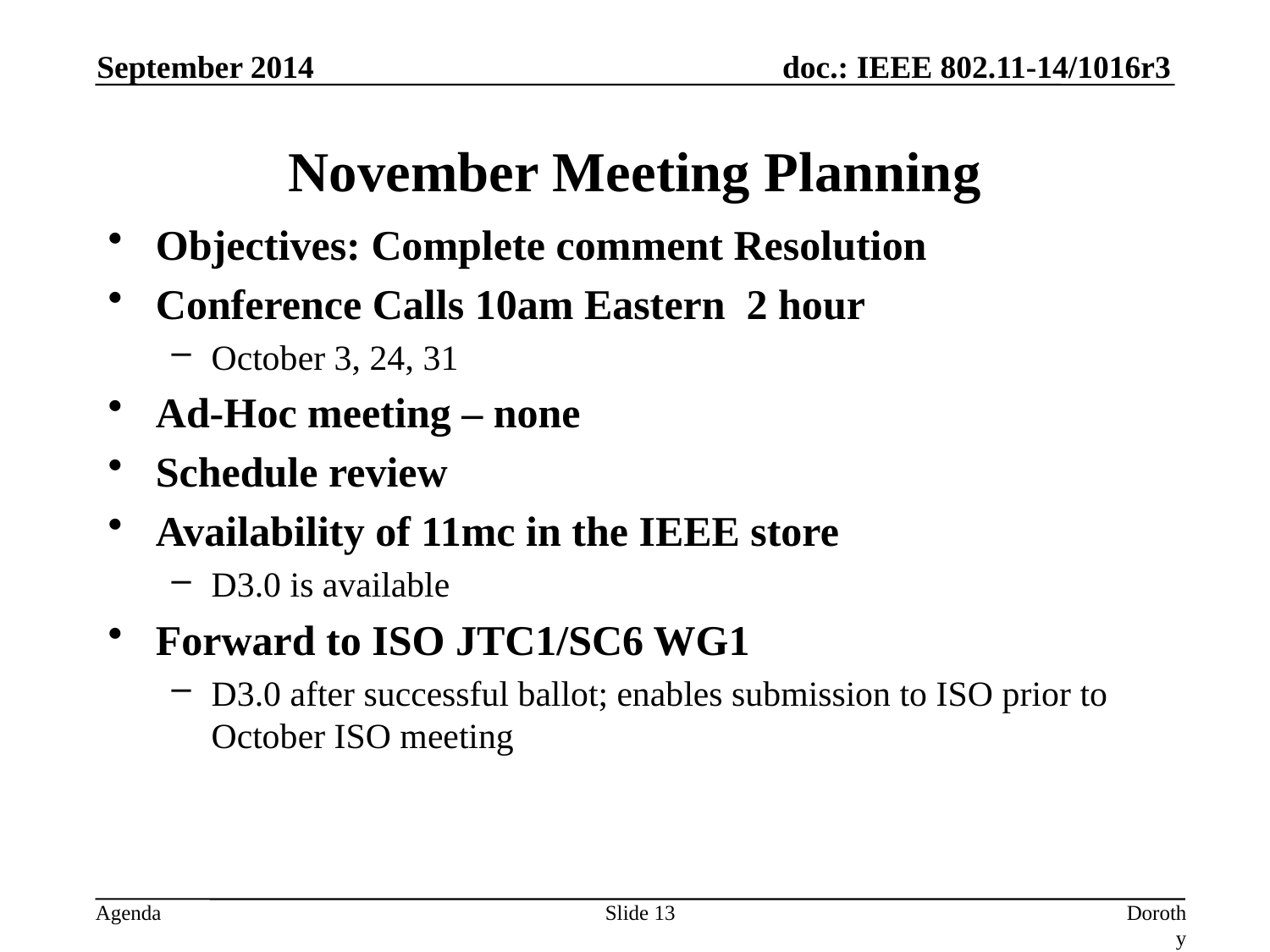

September 2014
# November Meeting Planning
Objectives: Complete comment Resolution
Conference Calls 10am Eastern  2 hour
October 3, 24, 31
Ad-Hoc meeting – none
Schedule review
Availability of 11mc in the IEEE store
D3.0 is available
Forward to ISO JTC1/SC6 WG1
D3.0 after successful ballot; enables submission to ISO prior to October ISO meeting
Slide 13
Dorothy Stanley, Aruba Networks